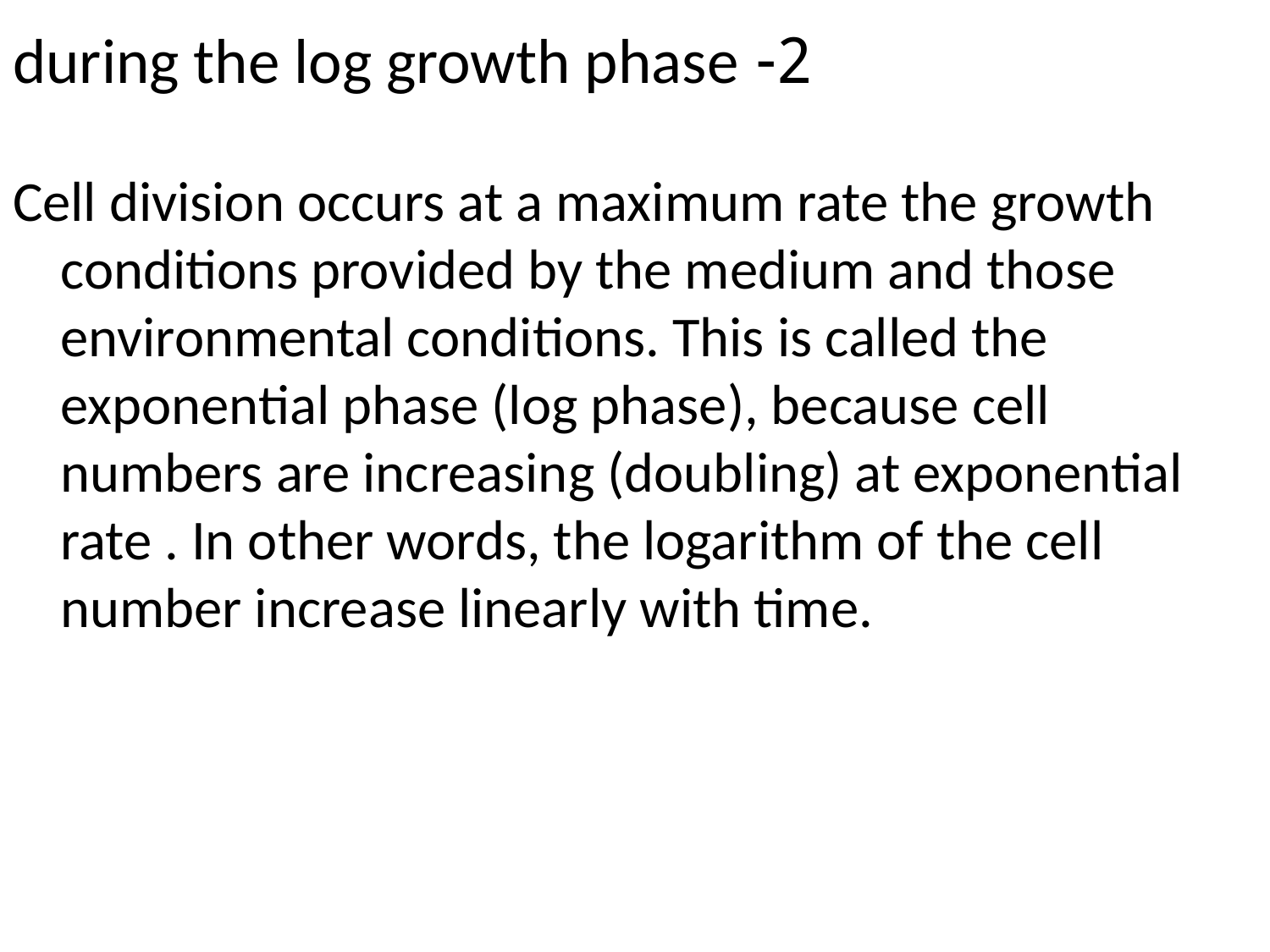

# 2- during the log growth phase
Cell division occurs at a maximum rate the growth conditions provided by the medium and those environmental conditions. This is called the exponential phase (log phase), because cell numbers are increasing (doubling) at exponential rate . In other words, the logarithm of the cell number increase linearly with time.